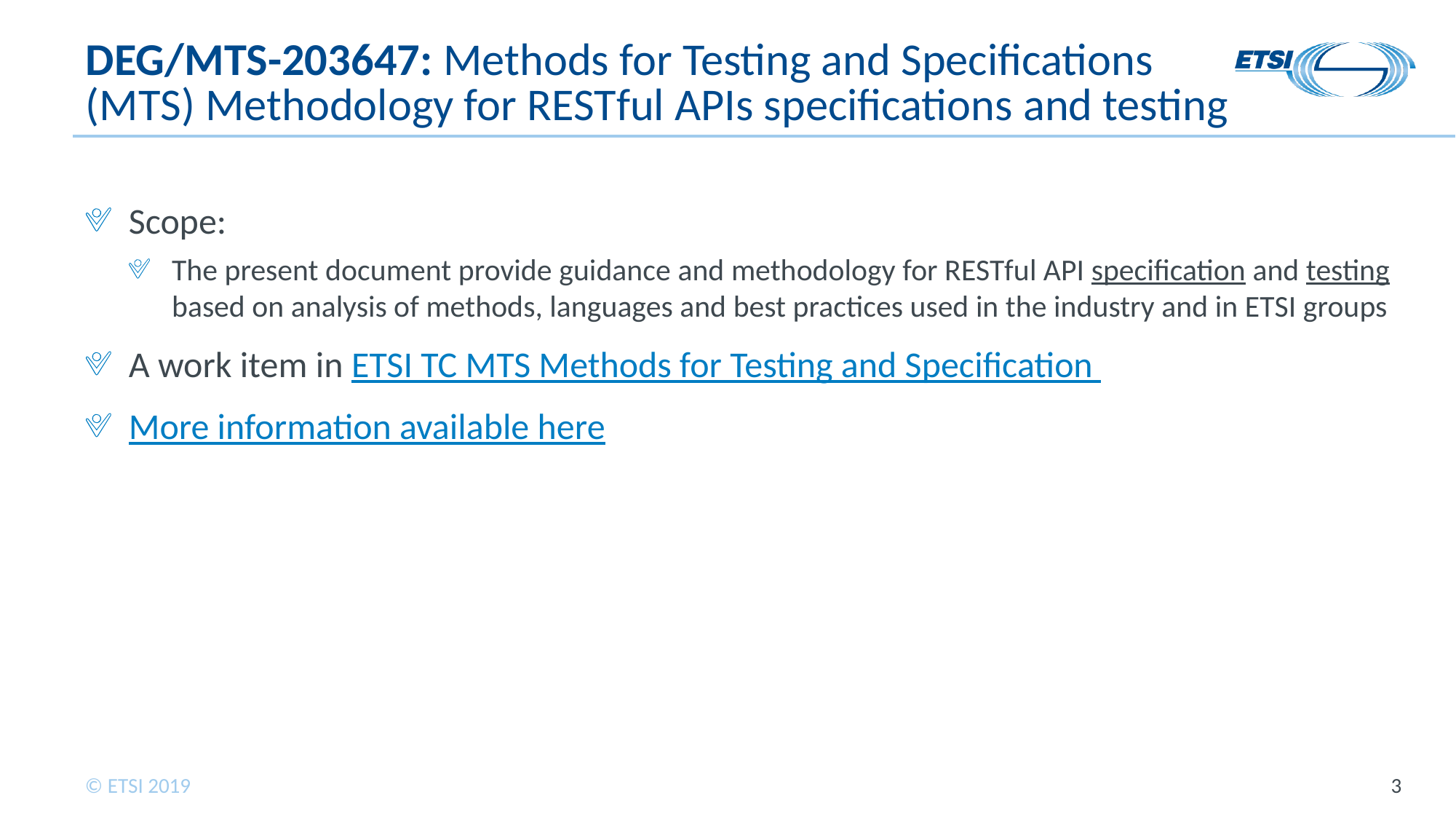

# DEG/MTS-203647: Methods for Testing and Specifications (MTS) Methodology for RESTful APIs specifications and testing
Scope:
The present document provide guidance and methodology for RESTful API specification and testing based on analysis of methods, languages and best practices used in the industry and in ETSI groups
A work item in ETSI TC MTS Methods for Testing and Specification
More information available here